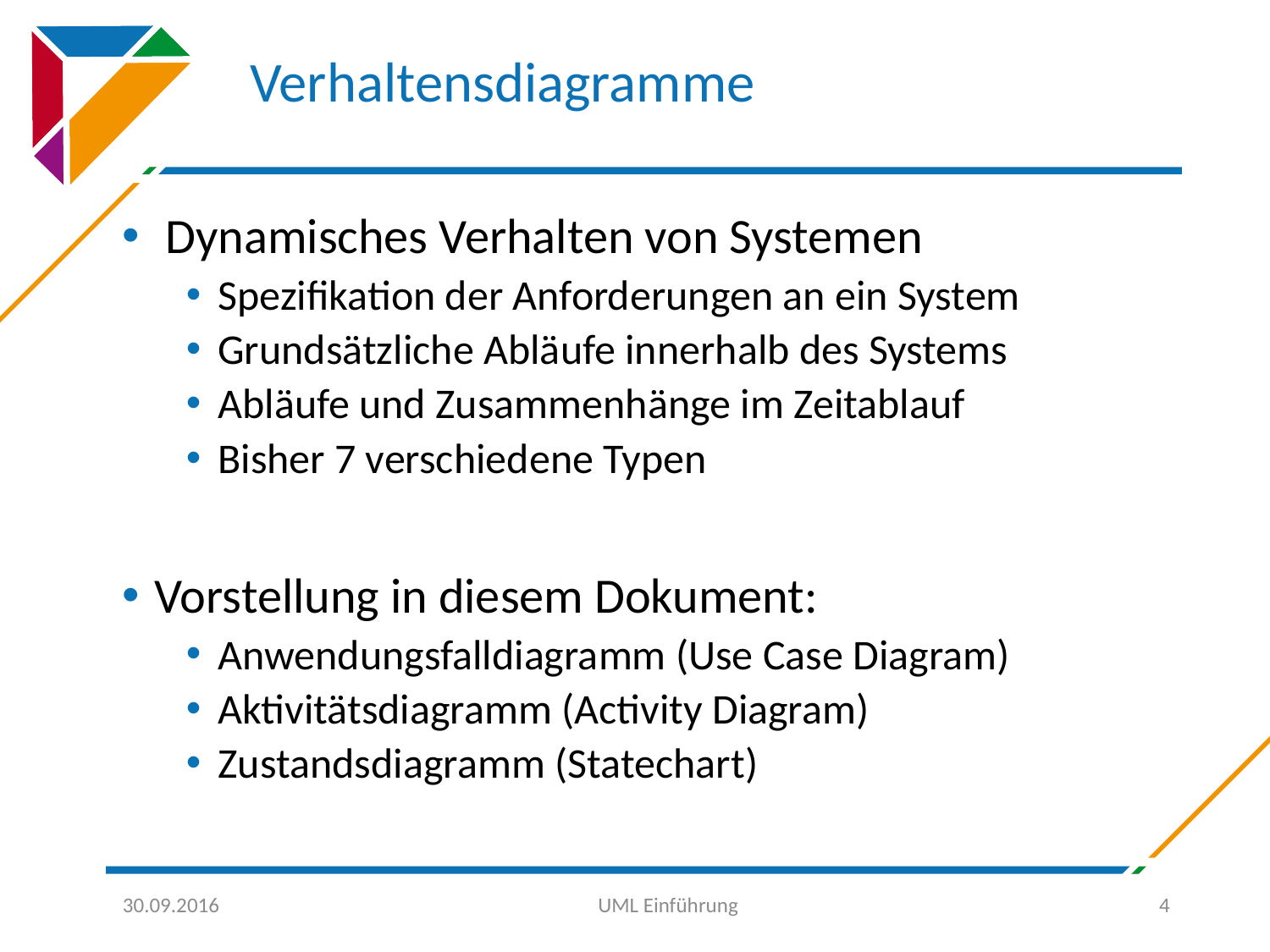

# Verhaltensdiagramme
 Dynamisches Verhalten von Systemen
Spezifikation der Anforderungen an ein System
Grundsätzliche Abläufe innerhalb des Systems
Abläufe und Zusammenhänge im Zeitablauf
Bisher 7 verschiedene Typen

Vorstellung in diesem Dokument:
Anwendungsfalldiagramm (Use Case Diagram)
Aktivitätsdiagramm (Activity Diagram)
Zustandsdiagramm (Statechart)
30.09.2016
UML Einführung
4